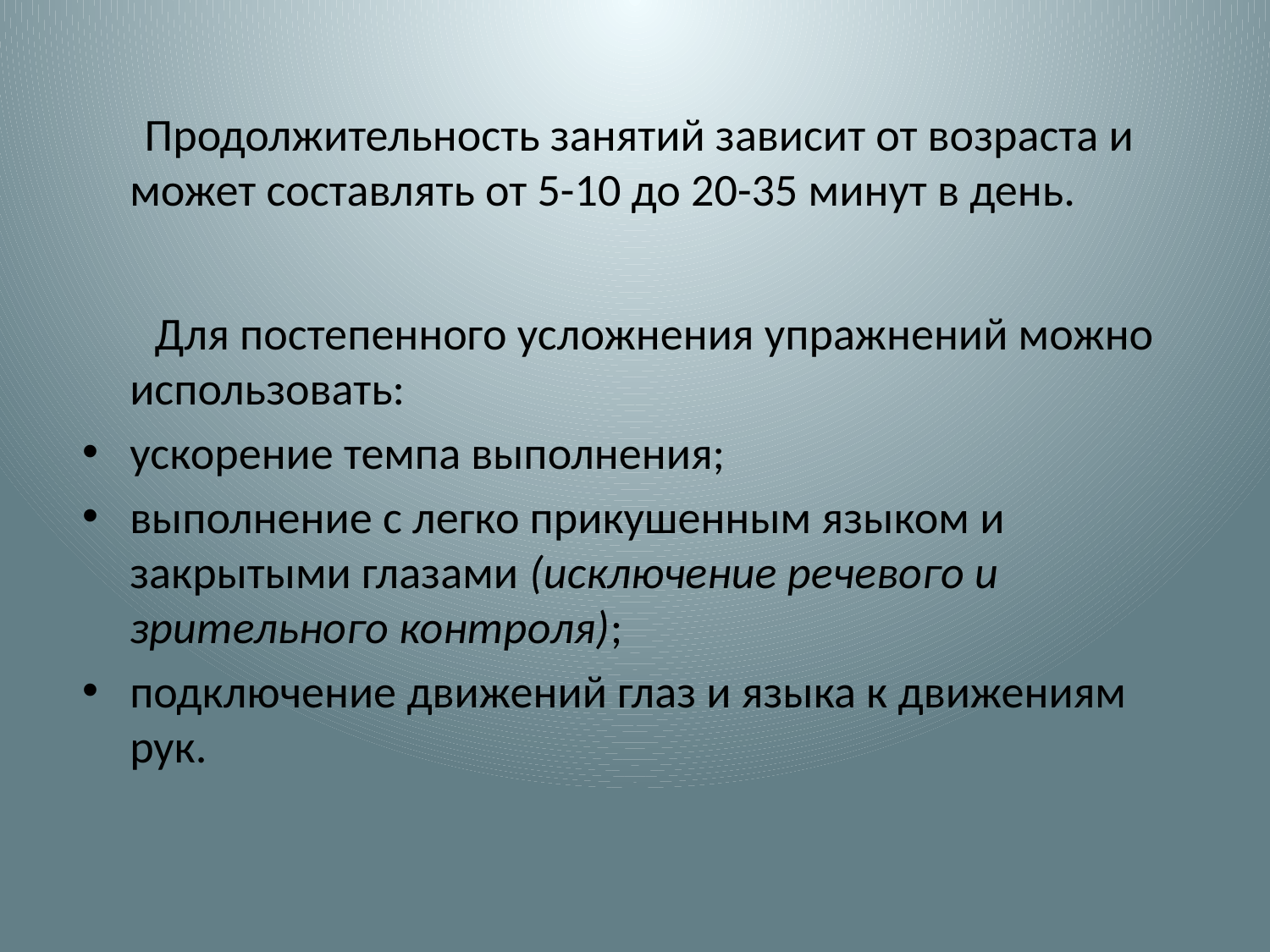

Продолжительность занятий зависит от возраста и может составлять от 5-10 до 20-35 минут в день.

       Для постепенного усложнения упражнений можно использовать:
ускорение темпа выполнения;
выполнение с легко прикушенным языком и закрытыми глазами (исключение речевого и зрительного контроля);
подключение движений глаз и языка к движениям рук.